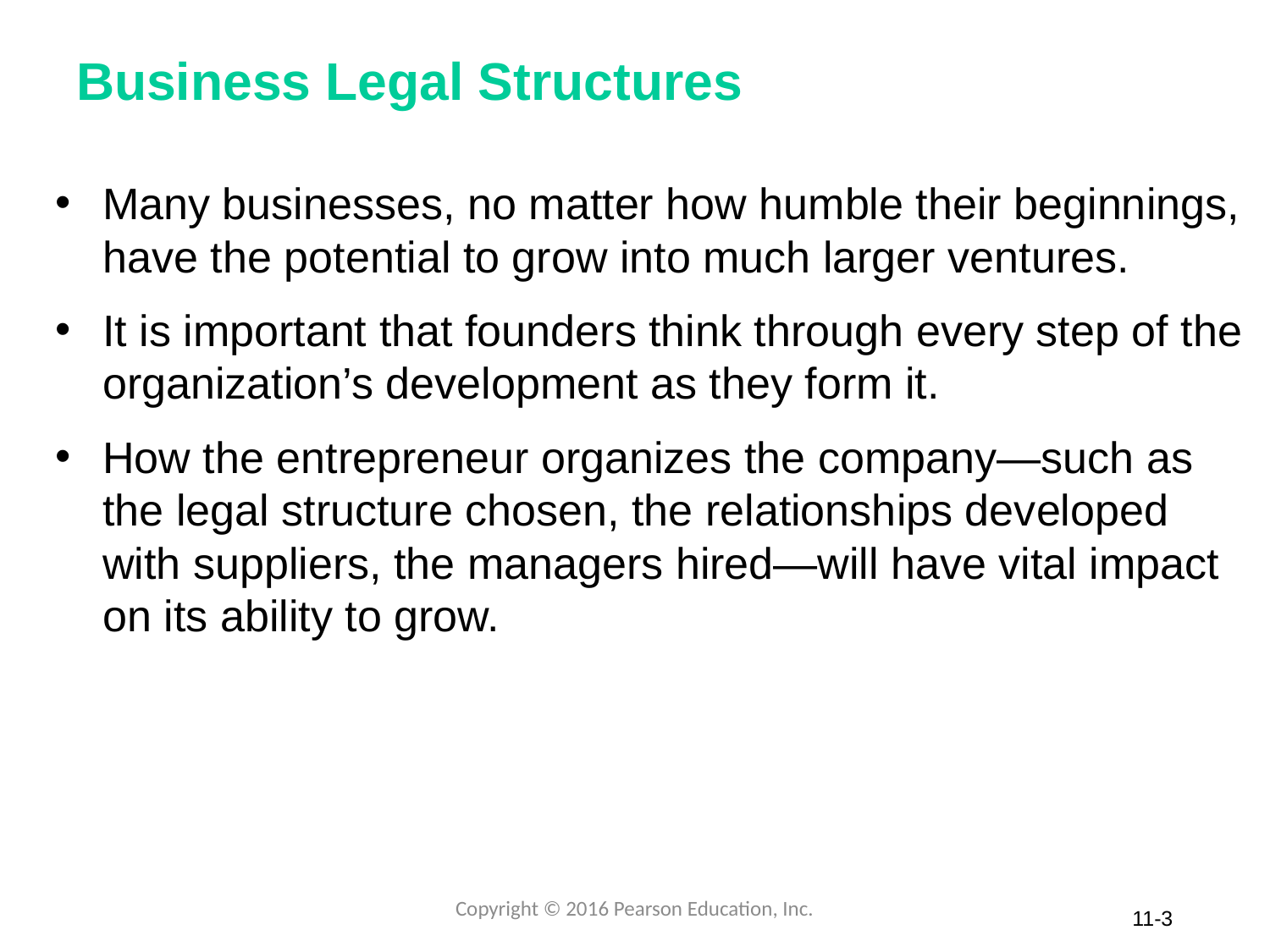

# Business Legal Structures
Many businesses, no matter how humble their beginnings, have the potential to grow into much larger ventures.

It is important that founders think through every step of the organization’s development as they form it.

How the entrepreneur organizes the company—such as the legal structure chosen, the relationships developed with suppliers, the managers hired—will have vital impact on its ability to grow.
Copyright © 2016 Pearson Education, Inc.